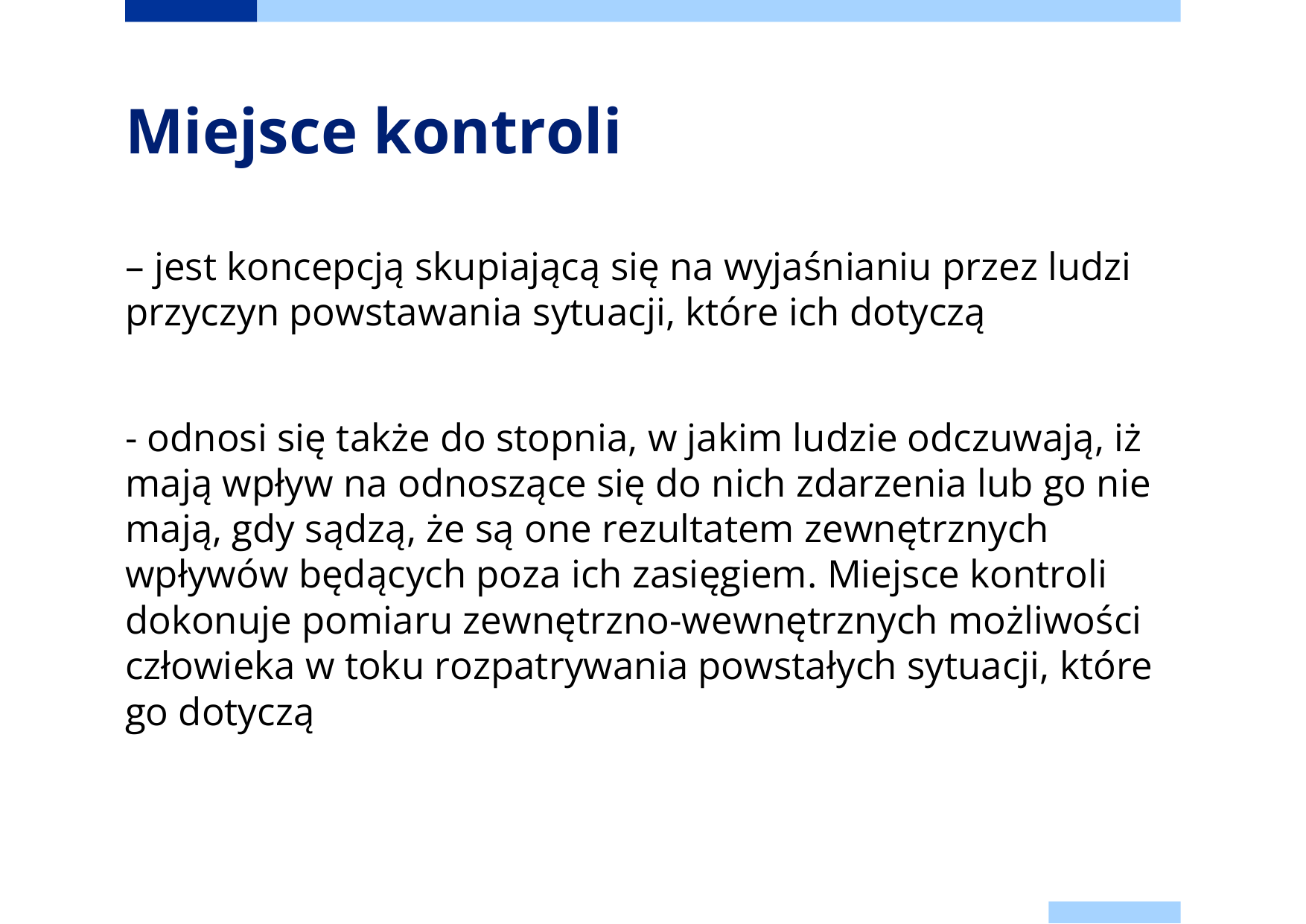

# Miejsce kontroli
– jest koncepcją skupiającą się na wyjaśnianiu przez ludzi przyczyn powstawania sytuacji, które ich dotyczą

- odnosi się także do stopnia, w jakim ludzie odczuwają, iż mają wpływ na odnoszące się do nich zdarzenia lub go nie mają, gdy sądzą, że są one rezultatem zewnętrznych wpływów będących poza ich zasięgiem. Miejsce kontroli dokonuje pomiaru zewnętrzno-wewnętrznych możliwości człowieka w toku rozpatrywania powstałych sytuacji, które go dotyczą